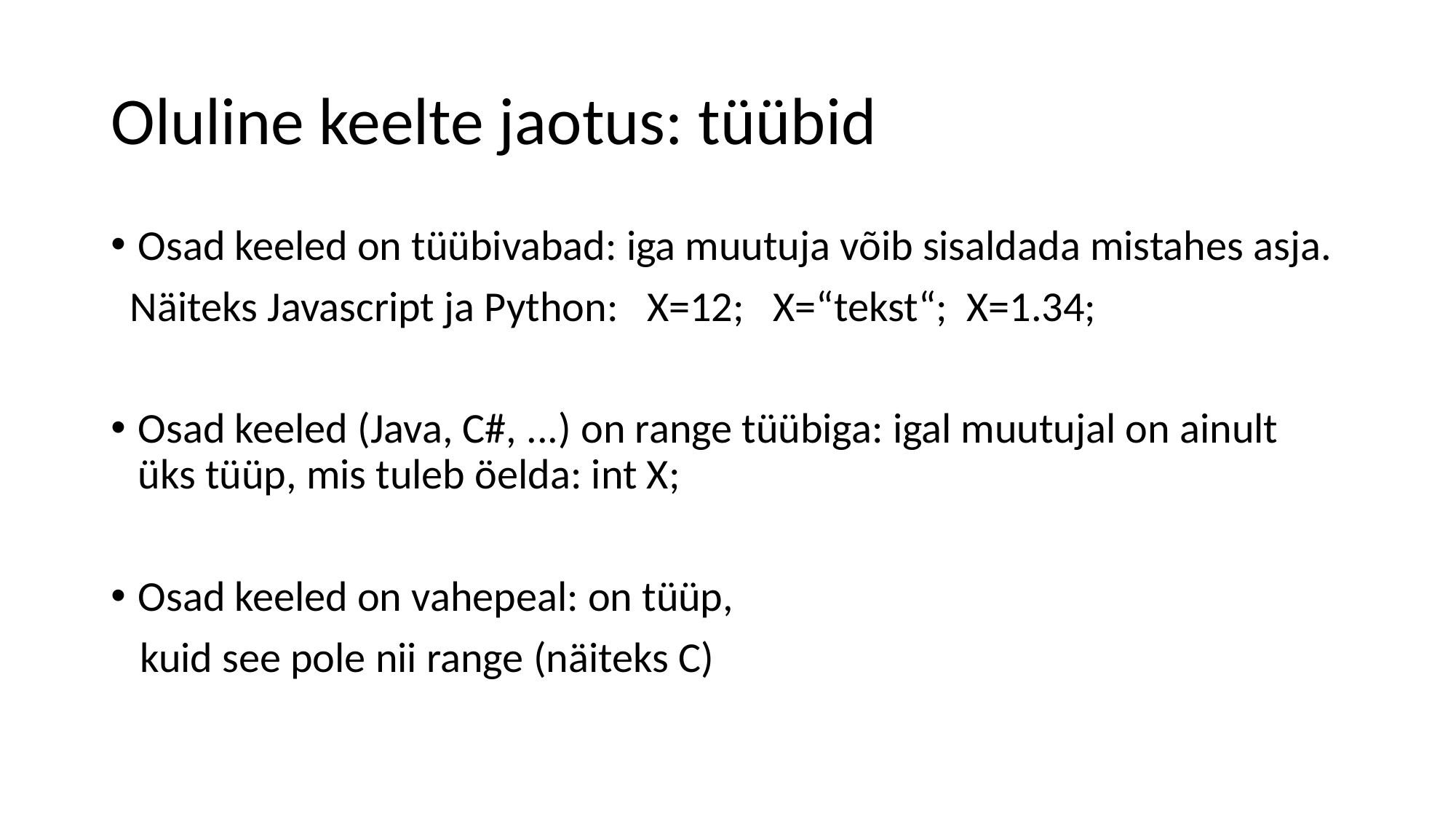

# Oluline keelte jaotus: tüübid
Osad keeled on tüübivabad: iga muutuja võib sisaldada mistahes asja.
  Näiteks Javascript ja Python:   X=12;   X=“tekst“;  X=1.34;

Osad keeled (Java, C#, ...) on range tüübiga: igal muutujal on ainult üks tüüp, mis tuleb öelda: int X;

Osad keeled on vahepeal: on tüüp,
   kuid see pole nii range (näiteks C)